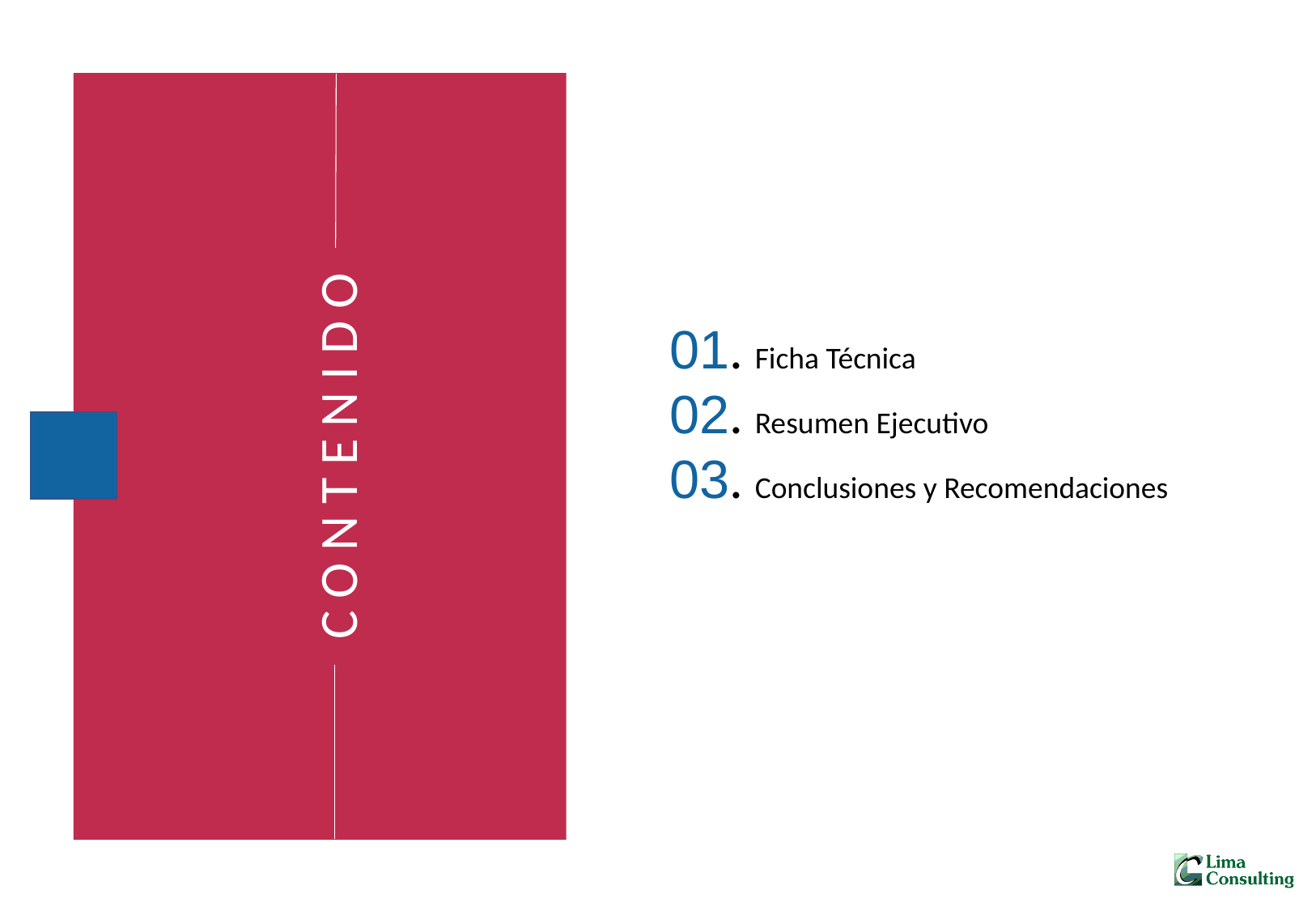

01. Ficha Técnica
02. Resumen Ejecutivo
03. Conclusiones y Recomendaciones